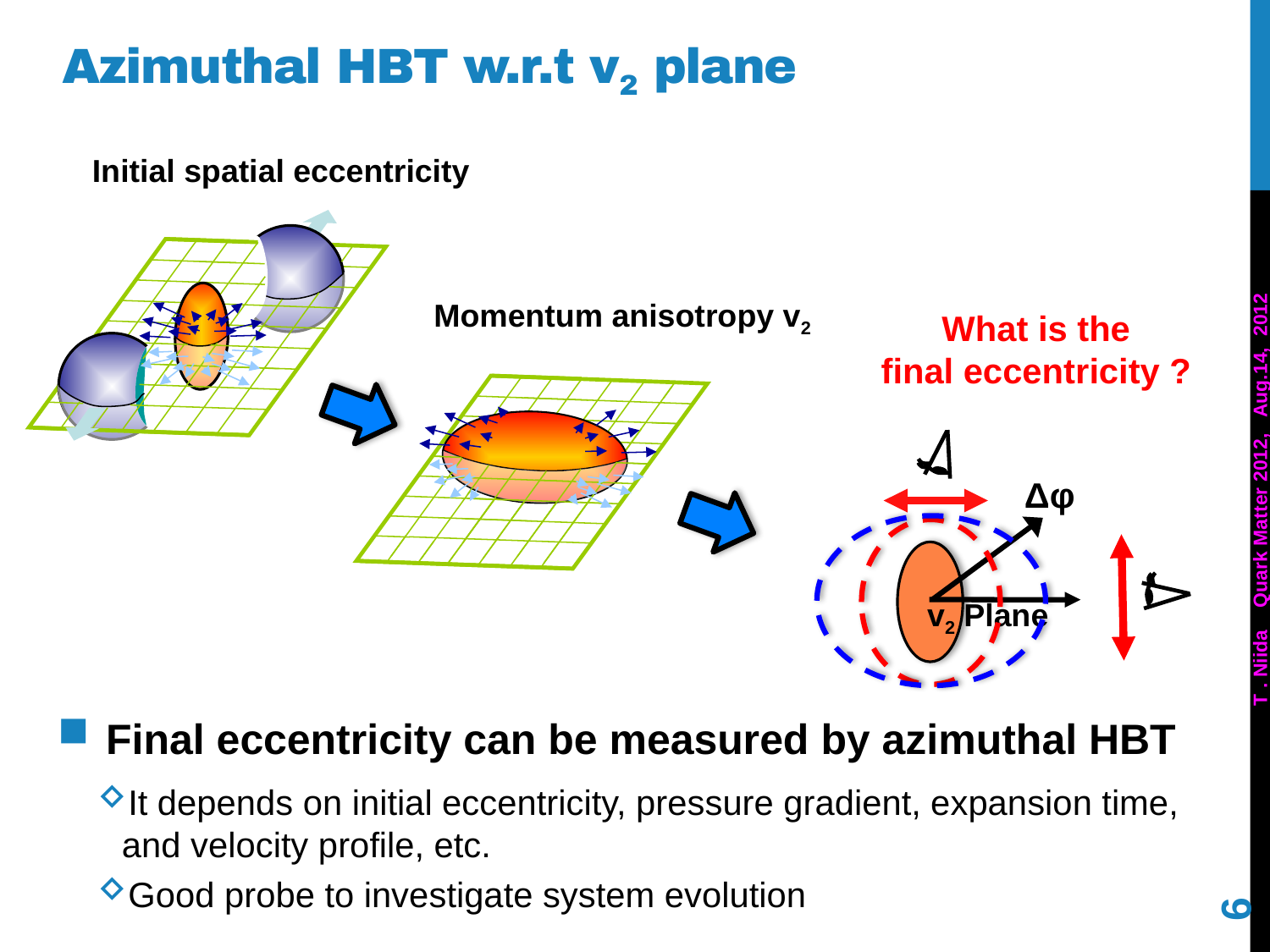

# Azimuthal HBT w.r.t v2 plane
Initial spatial eccentricity

Momentum anisotropy v2
What is the
final eccentricity ?

Δφ

v2 Plane

Final eccentricity can be measured by azimuthal HBT
It depends on initial eccentricity, pressure gradient, expansion time, and velocity profile, etc.
Good probe to investigate system evolution

6